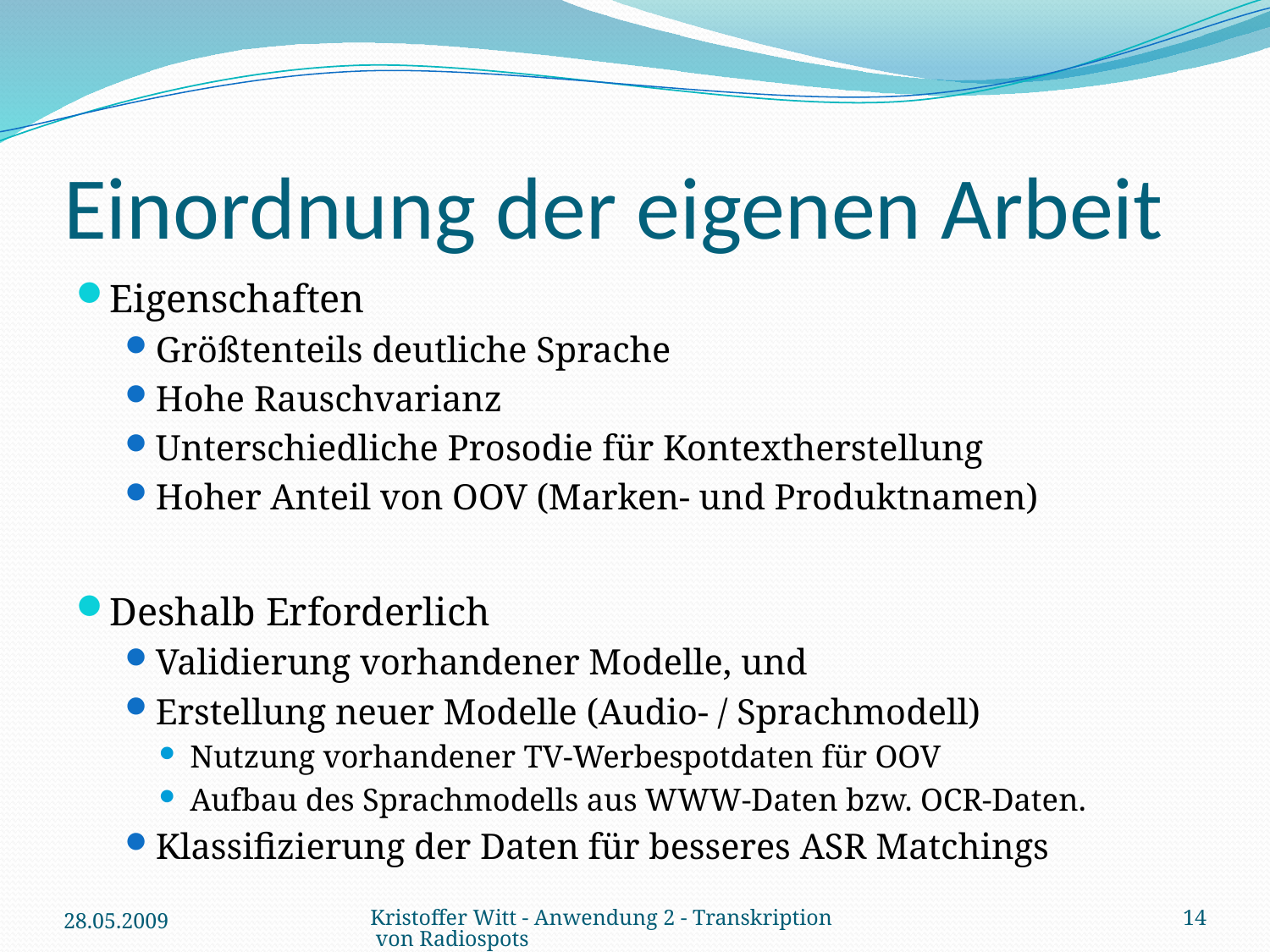

# Einordnung der eigenen Arbeit
Eigenschaften
Größtenteils deutliche Sprache
Hohe Rauschvarianz
Unterschiedliche Prosodie für Kontextherstellung
Hoher Anteil von OOV (Marken- und Produktnamen)

Deshalb Erforderlich
Validierung vorhandener Modelle, und
Erstellung neuer Modelle (Audio- / Sprachmodell)
Nutzung vorhandener TV-Werbespotdaten für OOV
Aufbau des Sprachmodells aus WWW-Daten bzw. OCR-Daten.
Klassifizierung der Daten für besseres ASR Matchings

28.05.2009
Kristoffer Witt - Anwendung 2 - Transkription von Radiospots
14